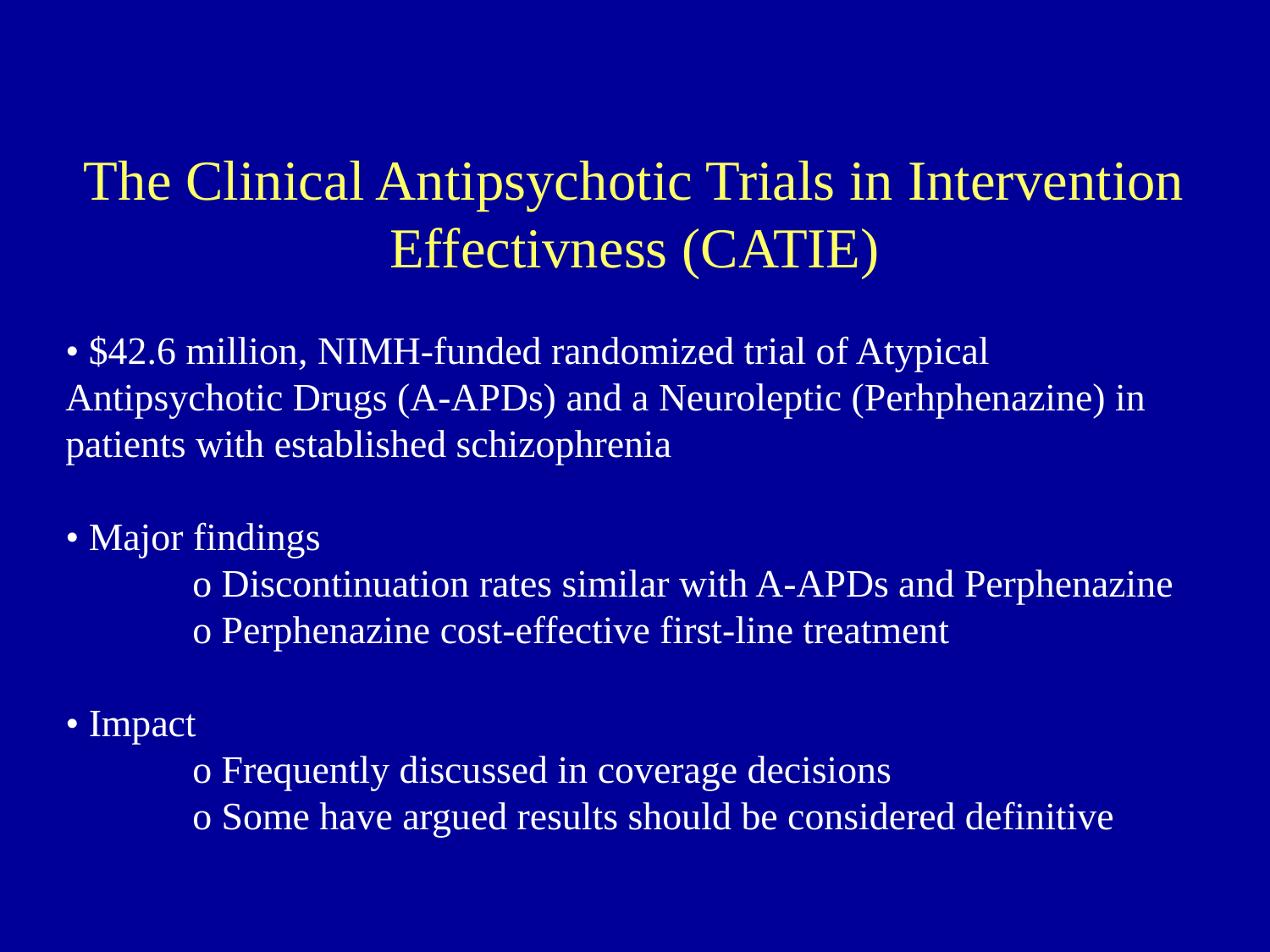

The Clinical Antipsychotic Trials in Intervention Effectivness (CATIE)

• $42.6 million, NIMH-funded randomized trial of Atypical Antipsychotic Drugs (A-APDs) and a Neuroleptic (Perhphenazine) in patients with established schizophrenia

• Major findings
	o Discontinuation rates similar with A-APDs and Perphenazine
	o Perphenazine cost-effective first-line treatment

• Impact
	o Frequently discussed in coverage decisions
	o Some have argued results should be considered definitive